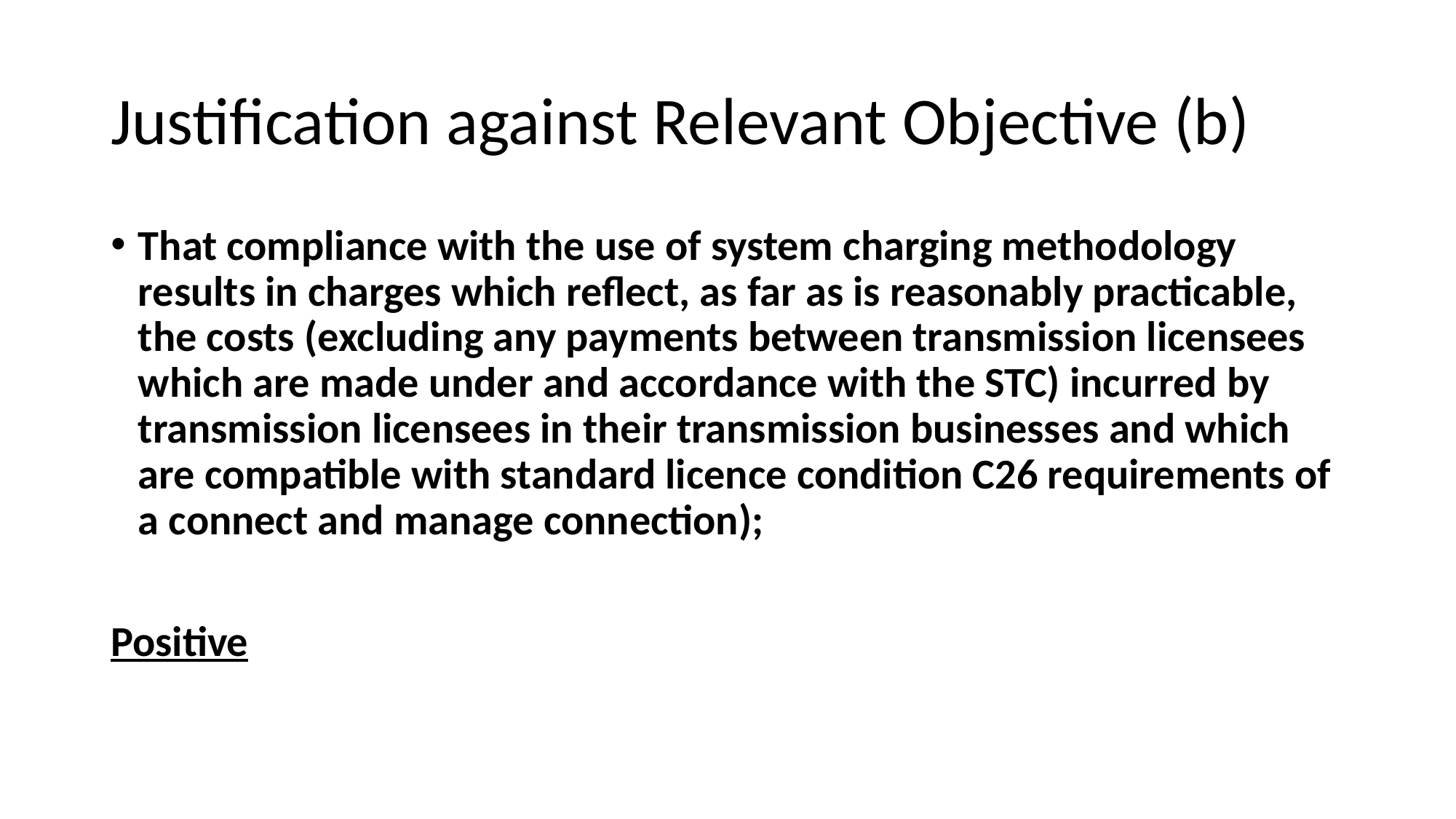

# Justification against Relevant Objective (b)
That compliance with the use of system charging methodology results in charges which reflect, as far as is reasonably practicable, the costs (excluding any payments between transmission licensees which are made under and accordance with the STC) incurred by transmission licensees in their transmission businesses and which are compatible with standard licence condition C26 requirements of a connect and manage connection);

Positive